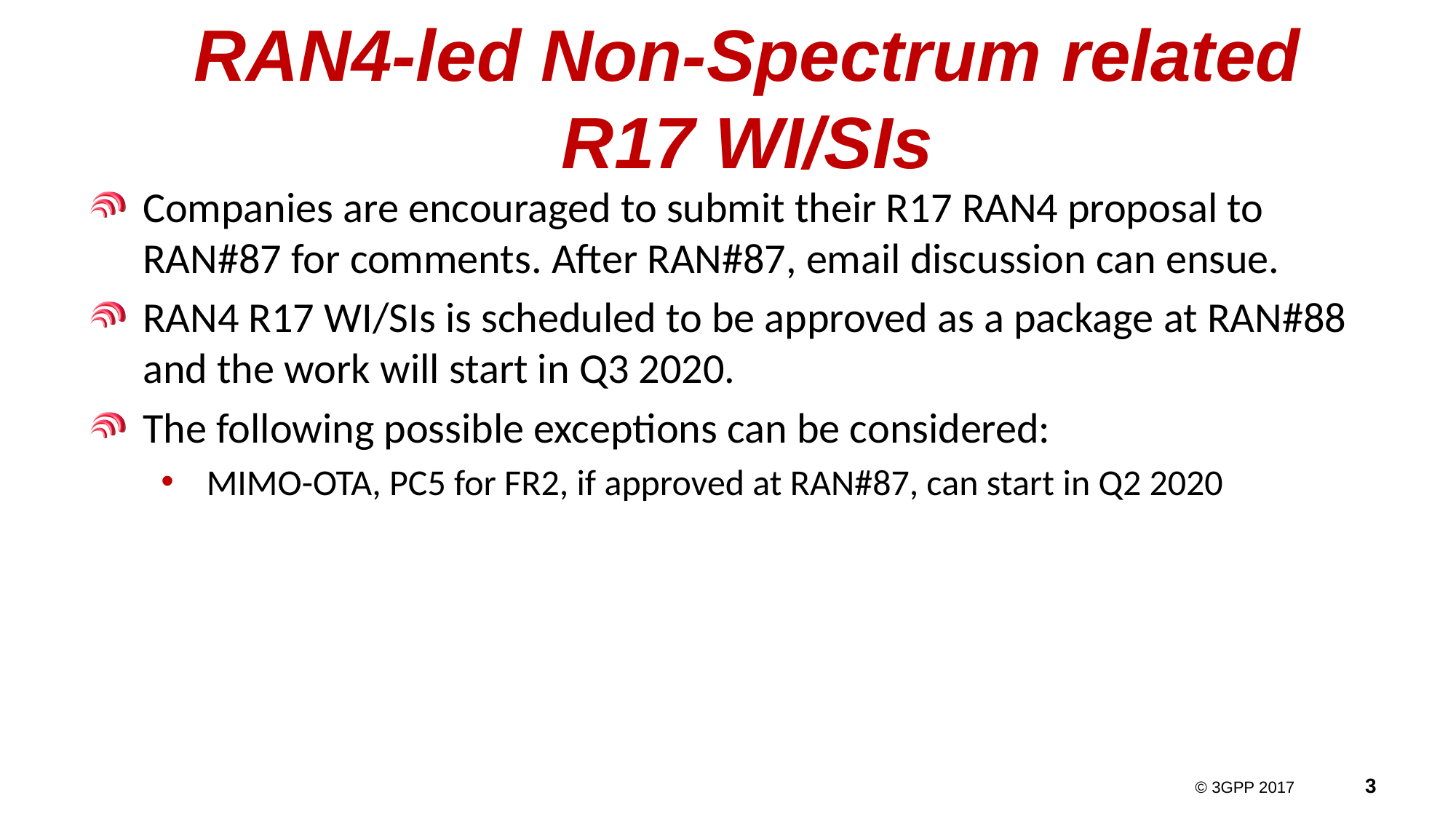

# RAN4-led Non-Spectrum related R17 WI/SIs
Companies are encouraged to submit their R17 RAN4 proposal to RAN#87 for comments. After RAN#87, email discussion can ensue.
RAN4 R17 WI/SIs is scheduled to be approved as a package at RAN#88 and the work will start in Q3 2020.
The following possible exceptions can be considered:
MIMO-OTA, PC5 for FR2, if approved at RAN#87, can start in Q2 2020